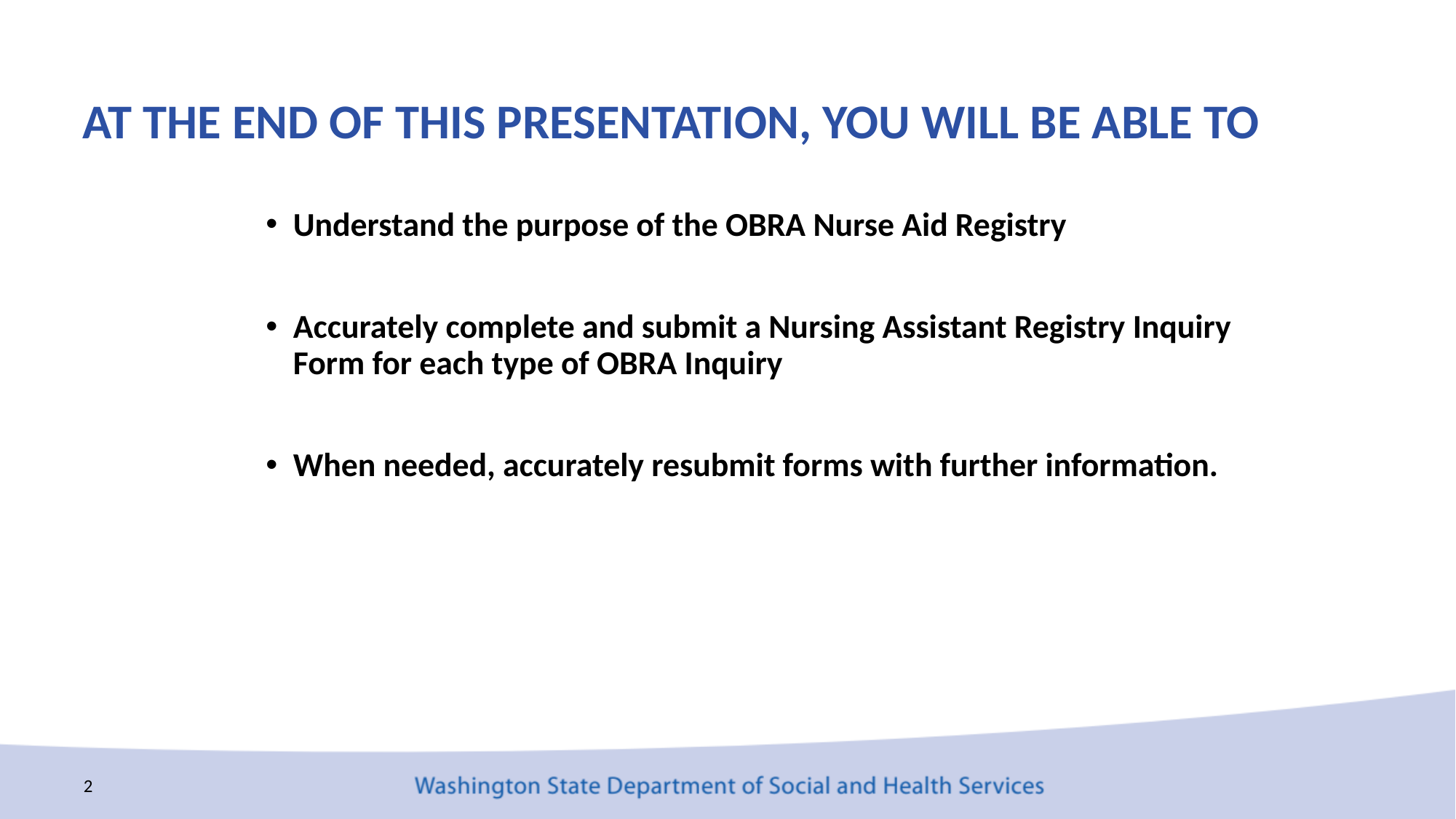

# AT THE END OF THIS PRESENTATION, YOU WILL BE ABLE TO
Understand the purpose of the OBRA Nurse Aid Registry

Accurately complete and submit a Nursing Assistant Registry Inquiry Form for each type of OBRA Inquiry

When needed, accurately resubmit forms with further information.
2